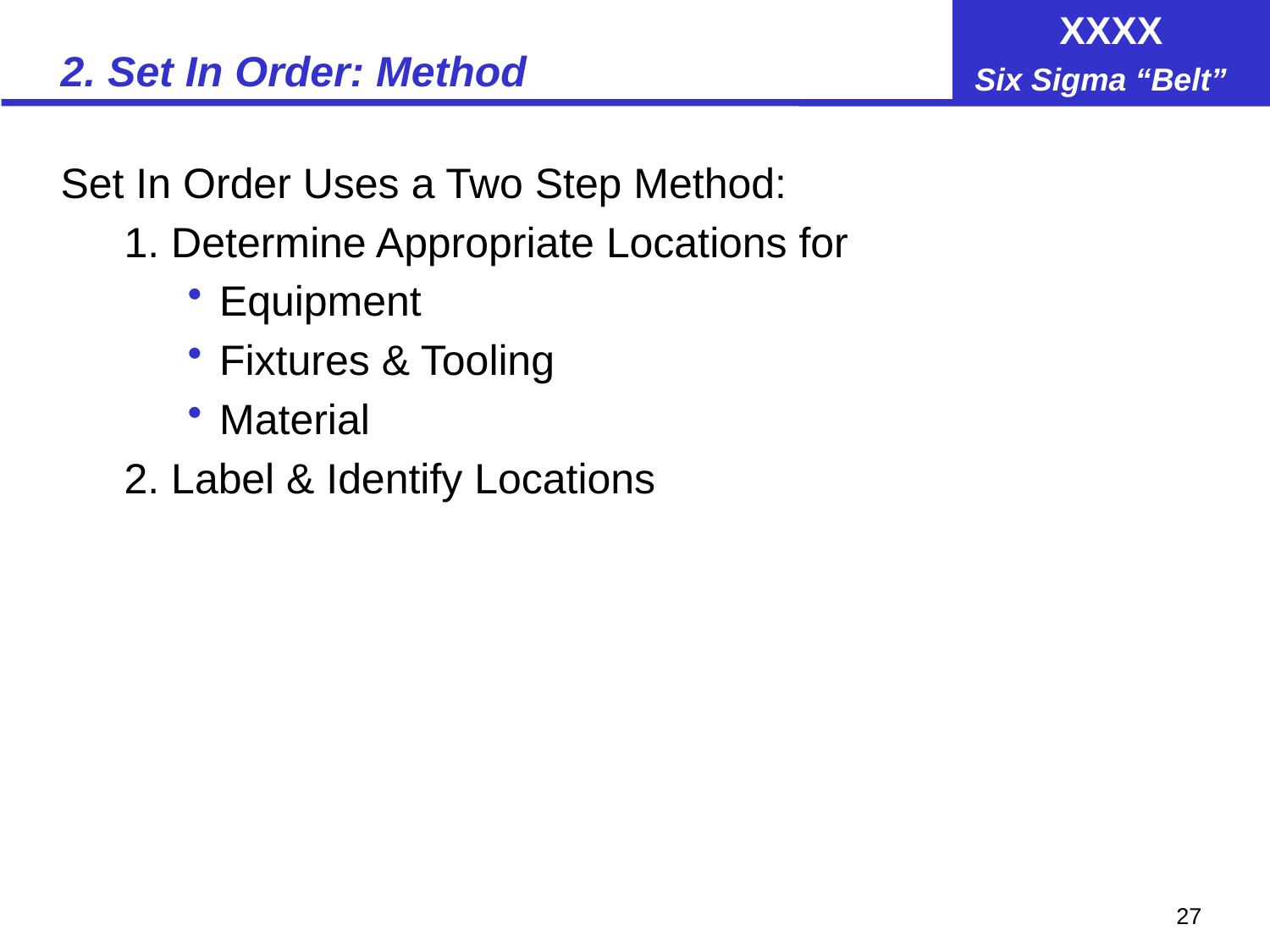

# 2. Set In Order: Method
Set In Order Uses a Two Step Method:
1. Determine Appropriate Locations for
Equipment
Fixtures & Tooling
Material
2. Label & Identify Locations